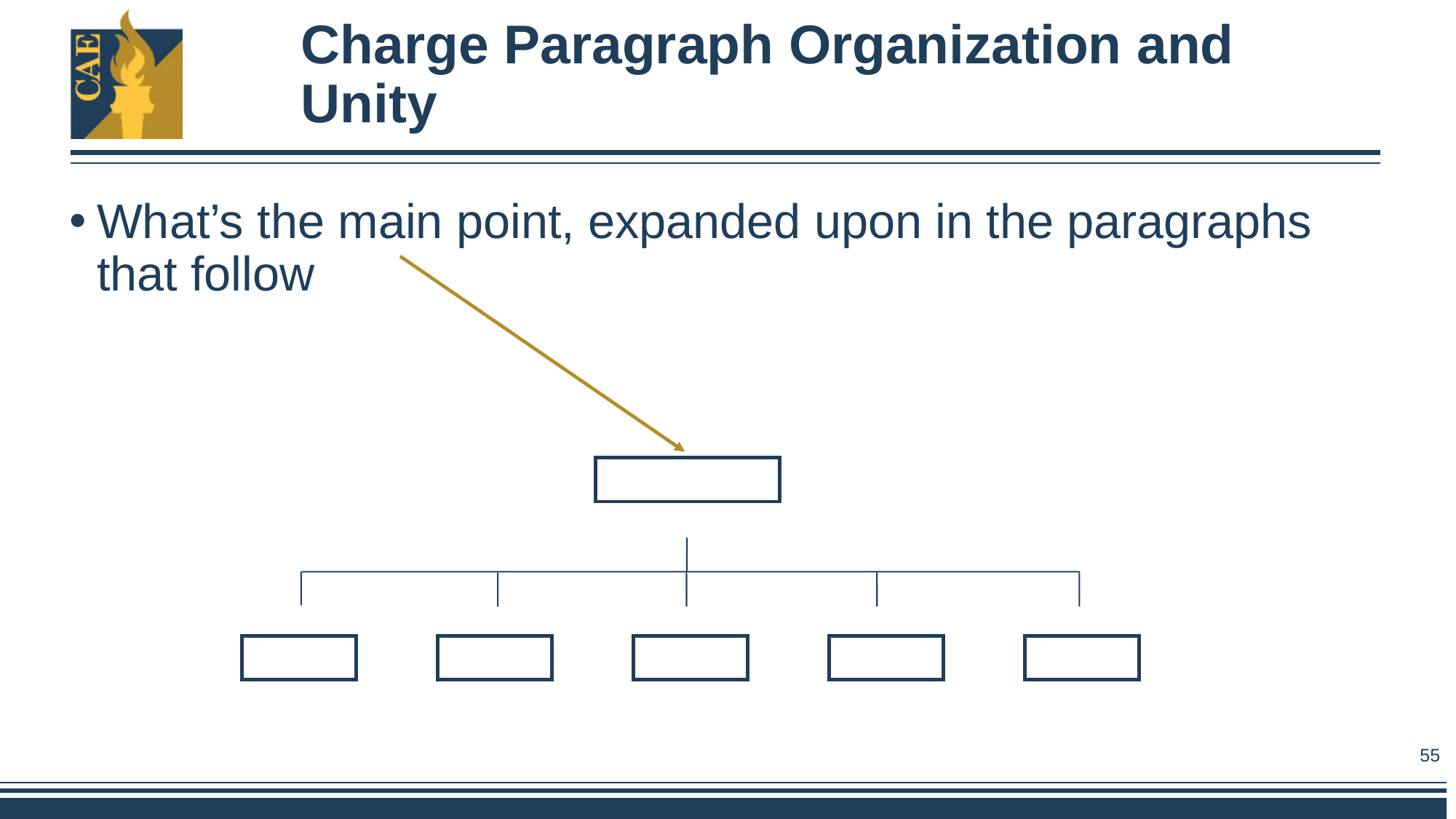

# Charge Paragraph Organization and Unity
What’s the main point, expanded upon in the paragraphs that follow

55